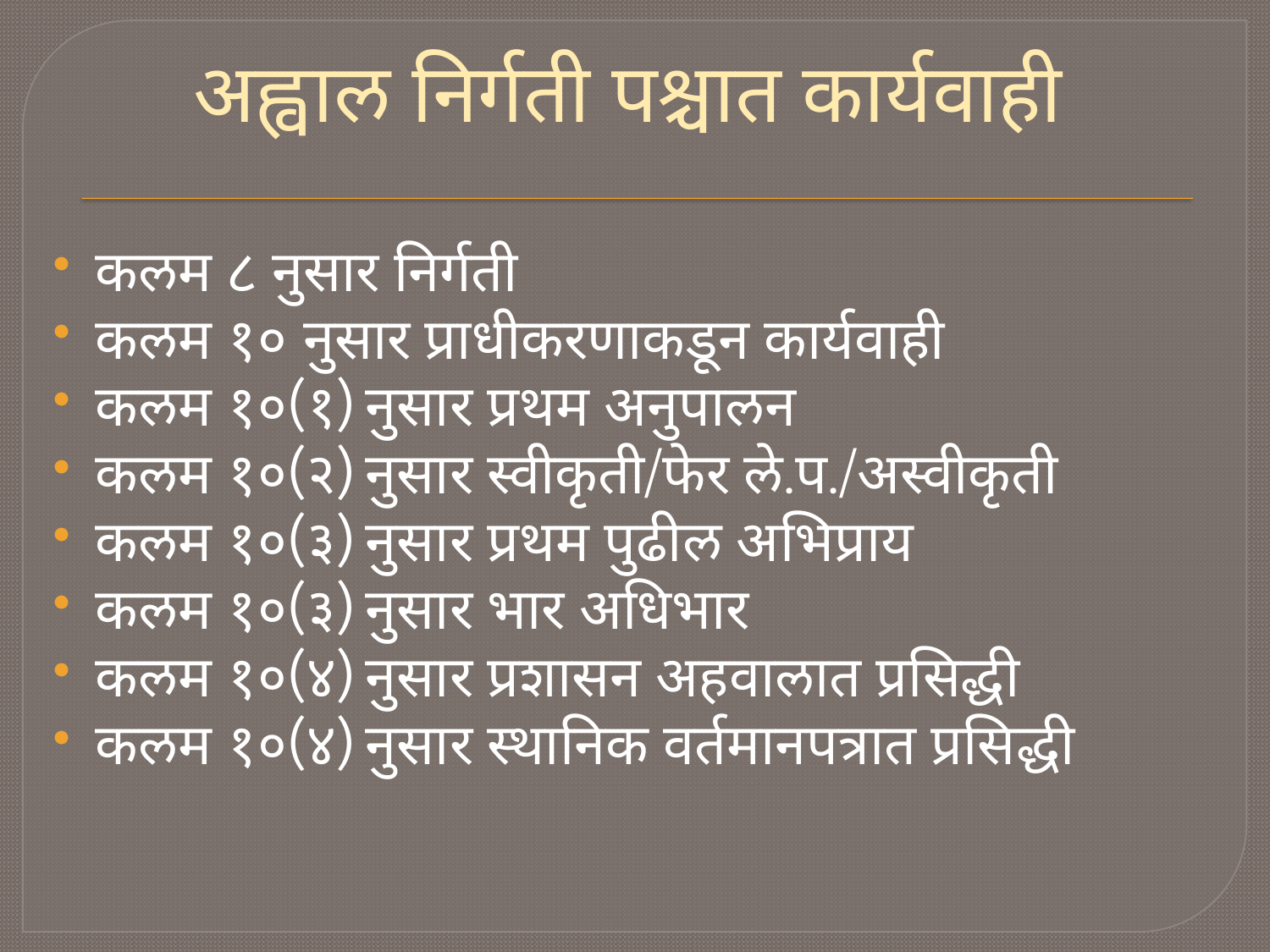

# अह्वाल निर्गती पश्चात कार्यवाही
कलम ८ नुसार निर्गती
कलम १० नुसार प्राधीकरणाकडून कार्यवाही
कलम १०(१) नुसार प्रथम अनुपालन
कलम १०(२) नुसार स्वीकृती/फेर ले.प./अस्वीकृती
कलम १०(३) नुसार प्रथम पुढील अभिप्राय
कलम १०(३) नुसार भार अधिभार
कलम १०(४) नुसार प्रशासन अहवालात प्रसिद्धी
कलम १०(४) नुसार स्थानिक वर्तमानपत्रात प्रसिद्धी